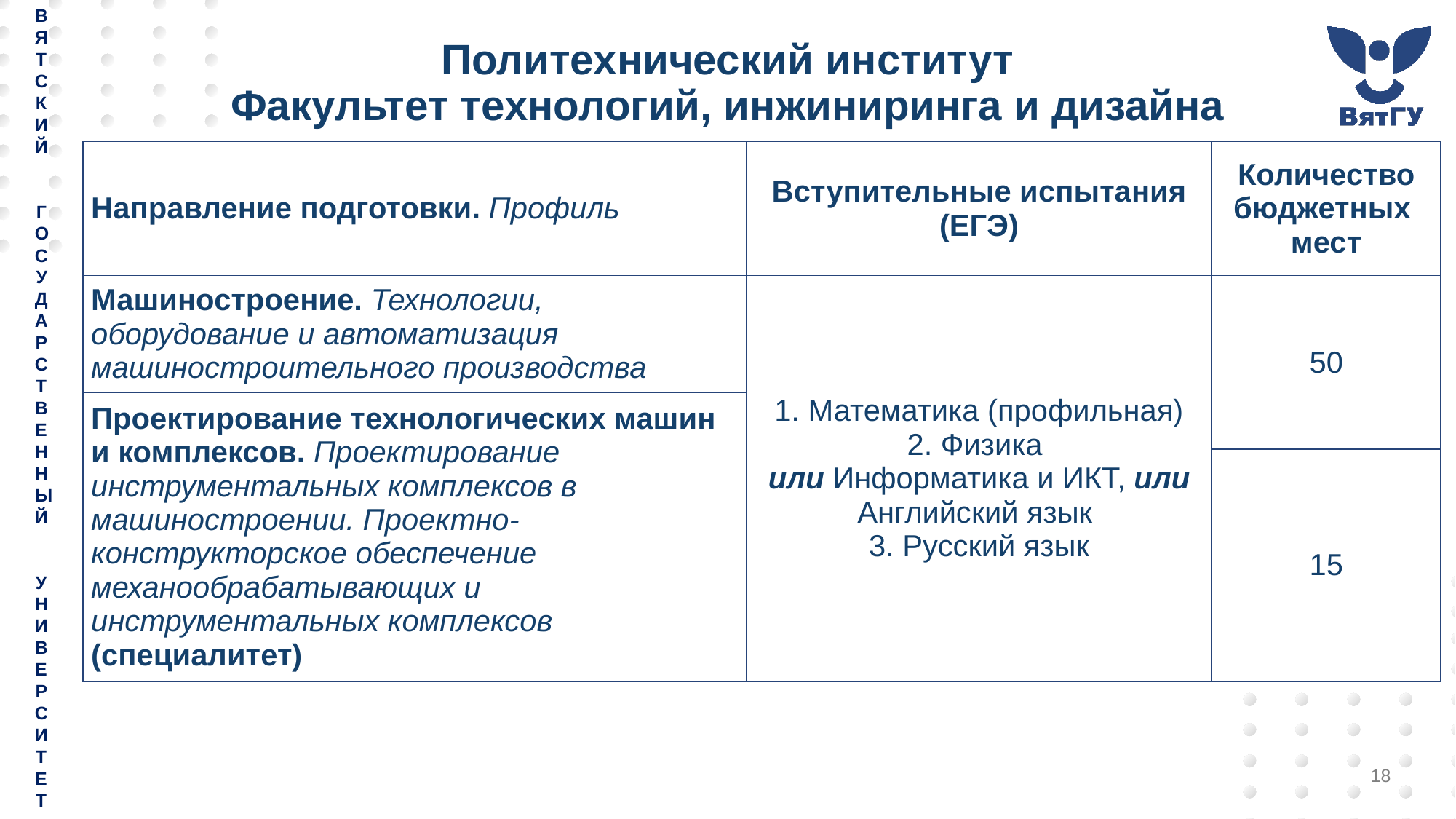

# Политехнический институт Факультет технологий, инжиниринга и дизайна
| Направление подготовки. Профиль | Вступительные испытания (ЕГЭ) | Количество бюджетных мест |
| --- | --- | --- |
| Машиностроение. Технологии, оборудование и автоматизация машиностроительного производства | 1. Математика (профильная) 2. Физика или Информатика и ИКТ, или Английский язык 3. Русский язык | 50 |
| Проектирование технологических машин и комплексов. Проектирование инструментальных комплексов в машиностроении. Проектно-конструкторское обеспечение механообрабатывающих и инструментальных комплексов (специалитет) |  |  |
|  |  | 15 |
18